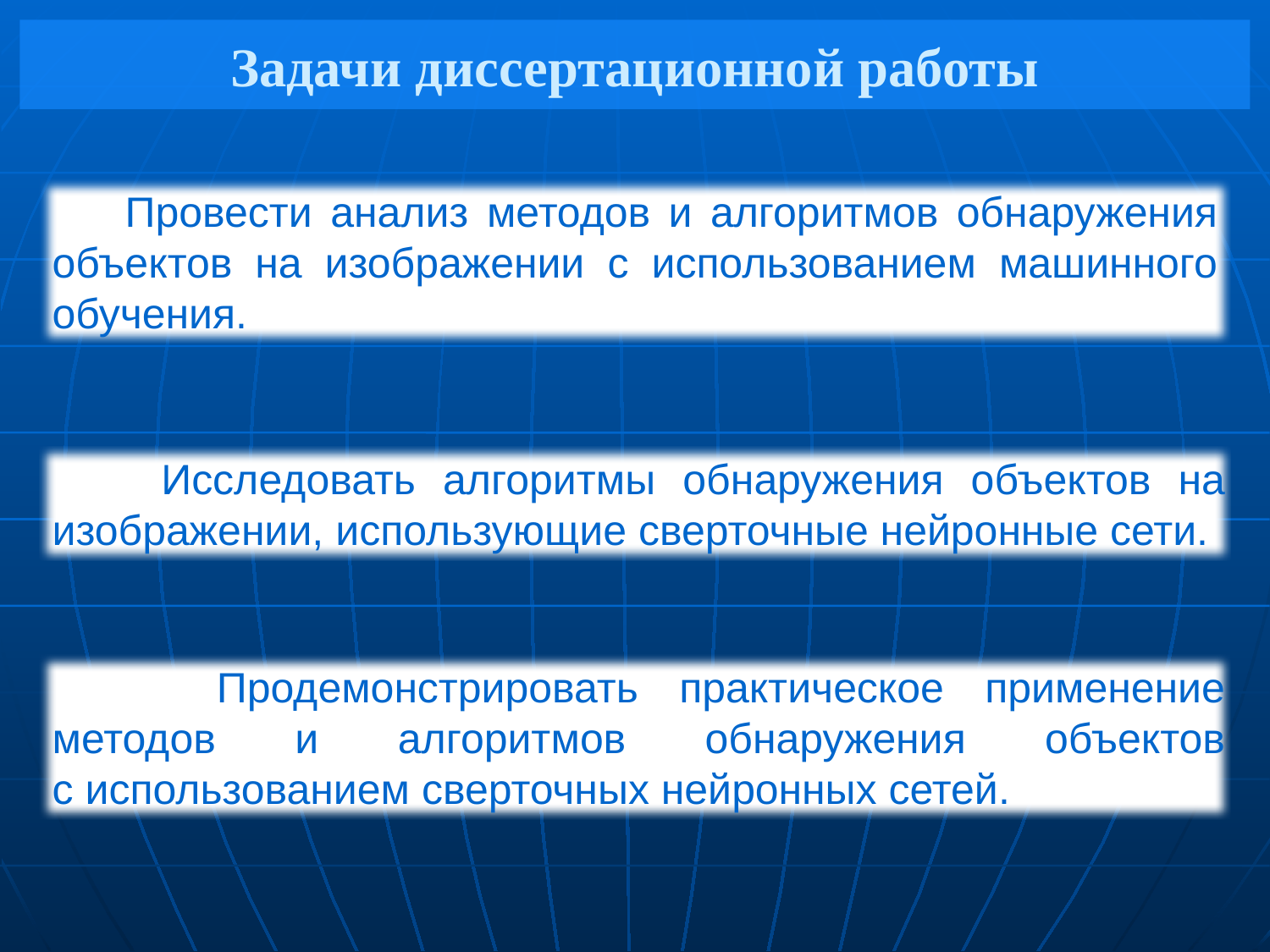

Задачи диссертационной работы
    Провести анализ методов и алгоритмов обнаружения объектов на изображении с использованием машинного обучения.
    Исследовать алгоритмы обнаружения объектов на изображении, использующие сверточные нейронные сети.
    Продемонстрировать практическое применение методов и алгоритмов обнаружения объектов
с использованием сверточных нейронных сетей.